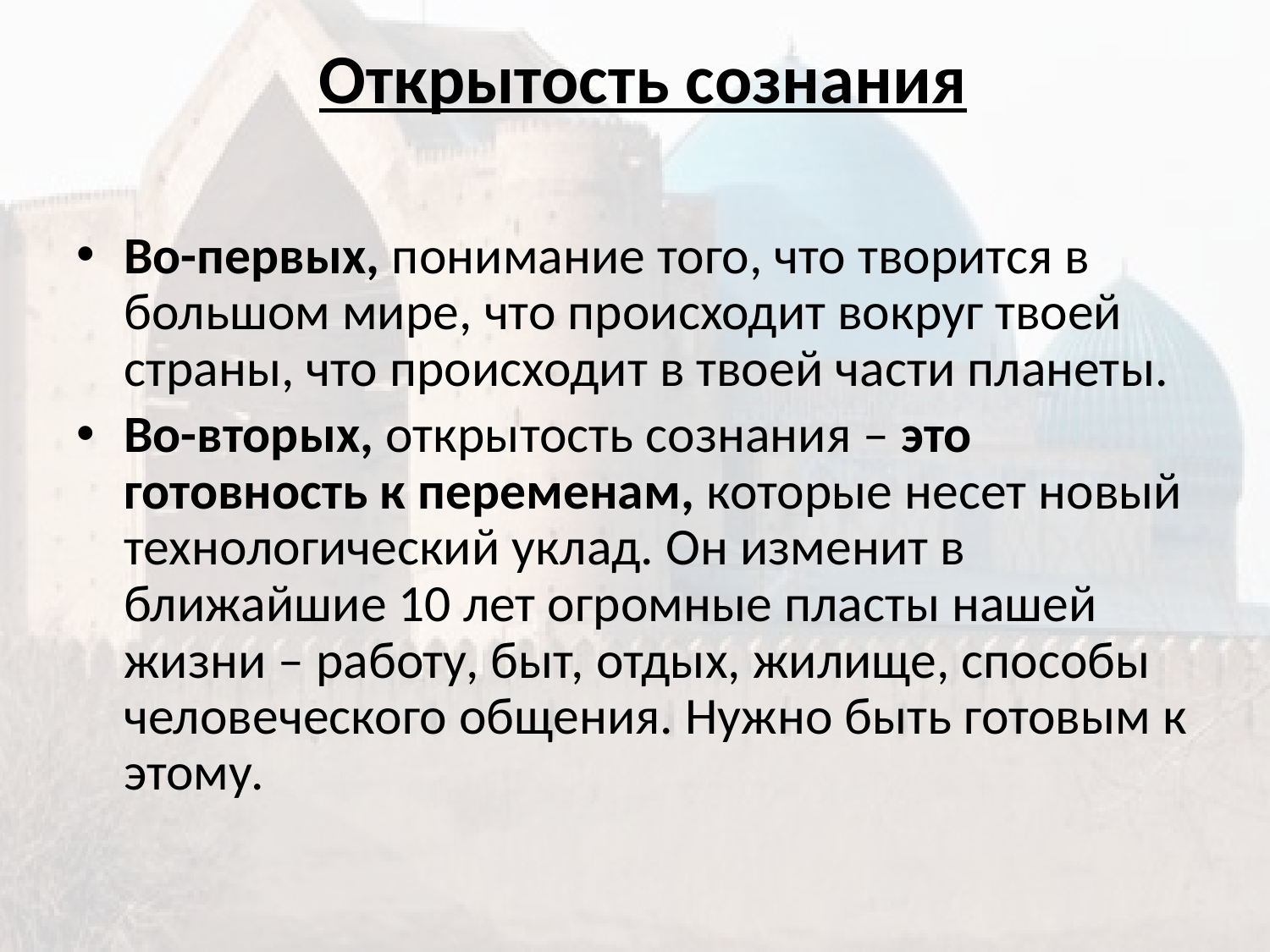

# Открытость сознания
Во-первых, понимание того, что творится в большом мире, что происходит вокруг твоей страны, что происходит в твоей части планеты.
Во-вторых, открытость сознания – это готовность к переменам, которые несет новый технологический уклад. Он изменит в ближайшие 10 лет огромные пласты нашей жизни – работу, быт, отдых, жилище, способы человеческого общения. Нужно быть готовым к этому.